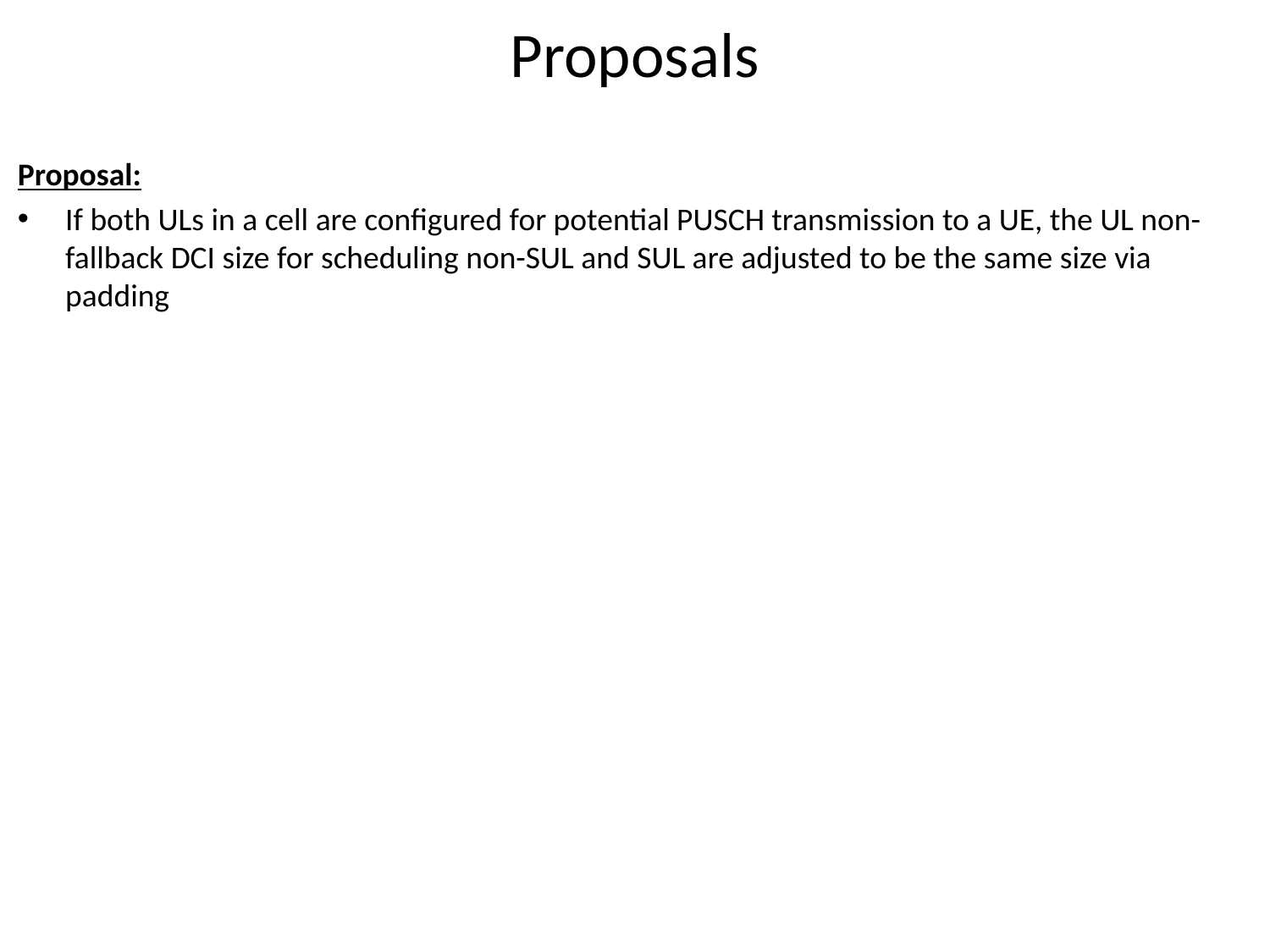

# Proposals

Proposal:
If both ULs in a cell are configured for potential PUSCH transmission to a UE, the UL non-fallback DCI size for scheduling non-SUL and SUL are adjusted to be the same size via padding